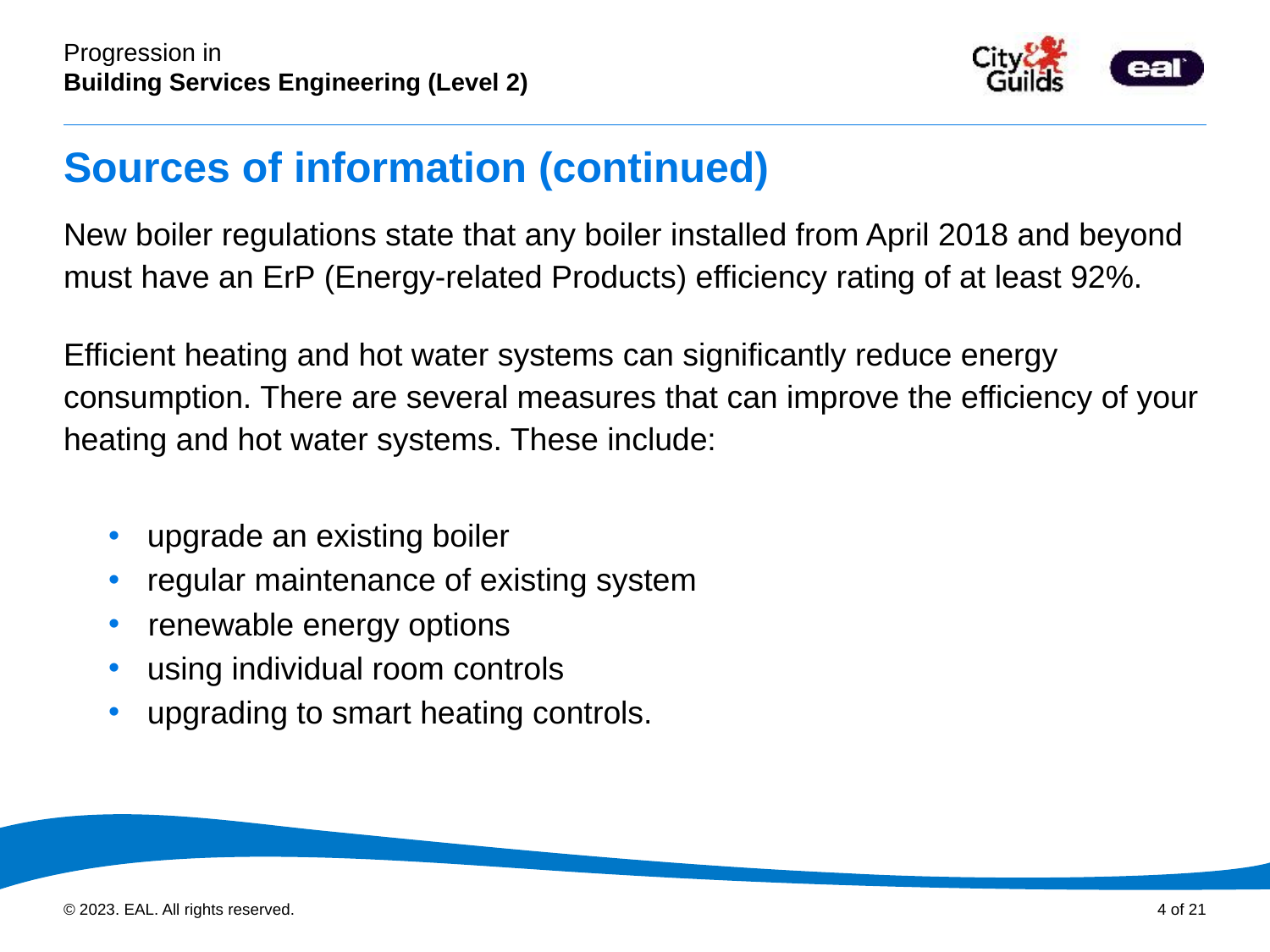

# Sources of information (continued)
New boiler regulations state that any boiler installed from April 2018 and beyond must have an ErP (Energy-related Products) efficiency rating of at least 92%.
Efficient heating and hot water systems can significantly reduce energy consumption. There are several measures that can improve the efficiency of your heating and hot water systems. These include:

 upgrade an existing boiler
 regular maintenance of existing system
renewable energy options
 using individual room controls
 upgrading to smart heating controls.